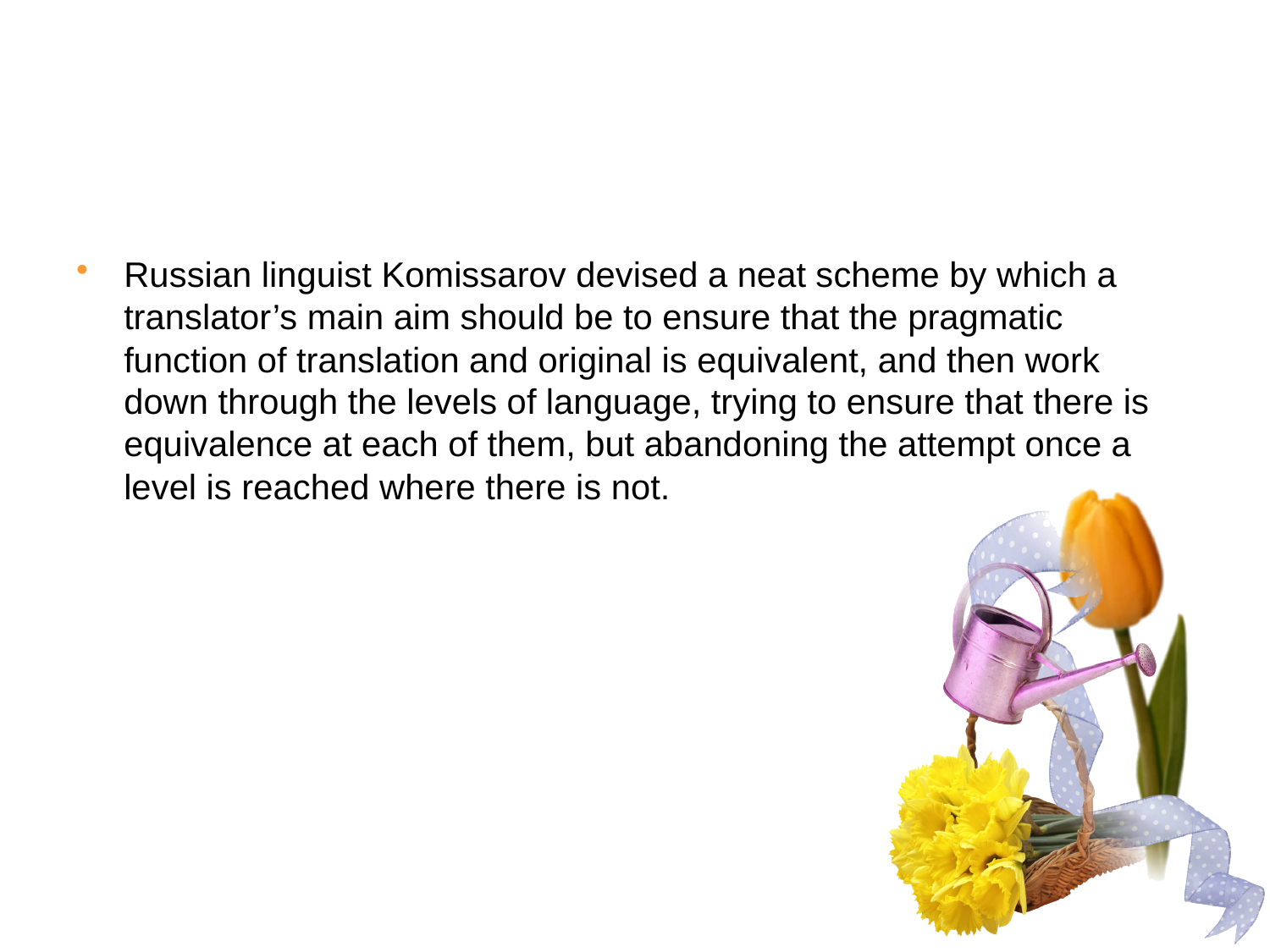

Russian linguist Komissarov devised a neat scheme by which a translator’s main aim should be to ensure that the pragmatic function of translation and original is equivalent, and then work down through the levels of language, trying to ensure that there is equivalence at each of them, but abandoning the attempt once a level is reached where there is not.